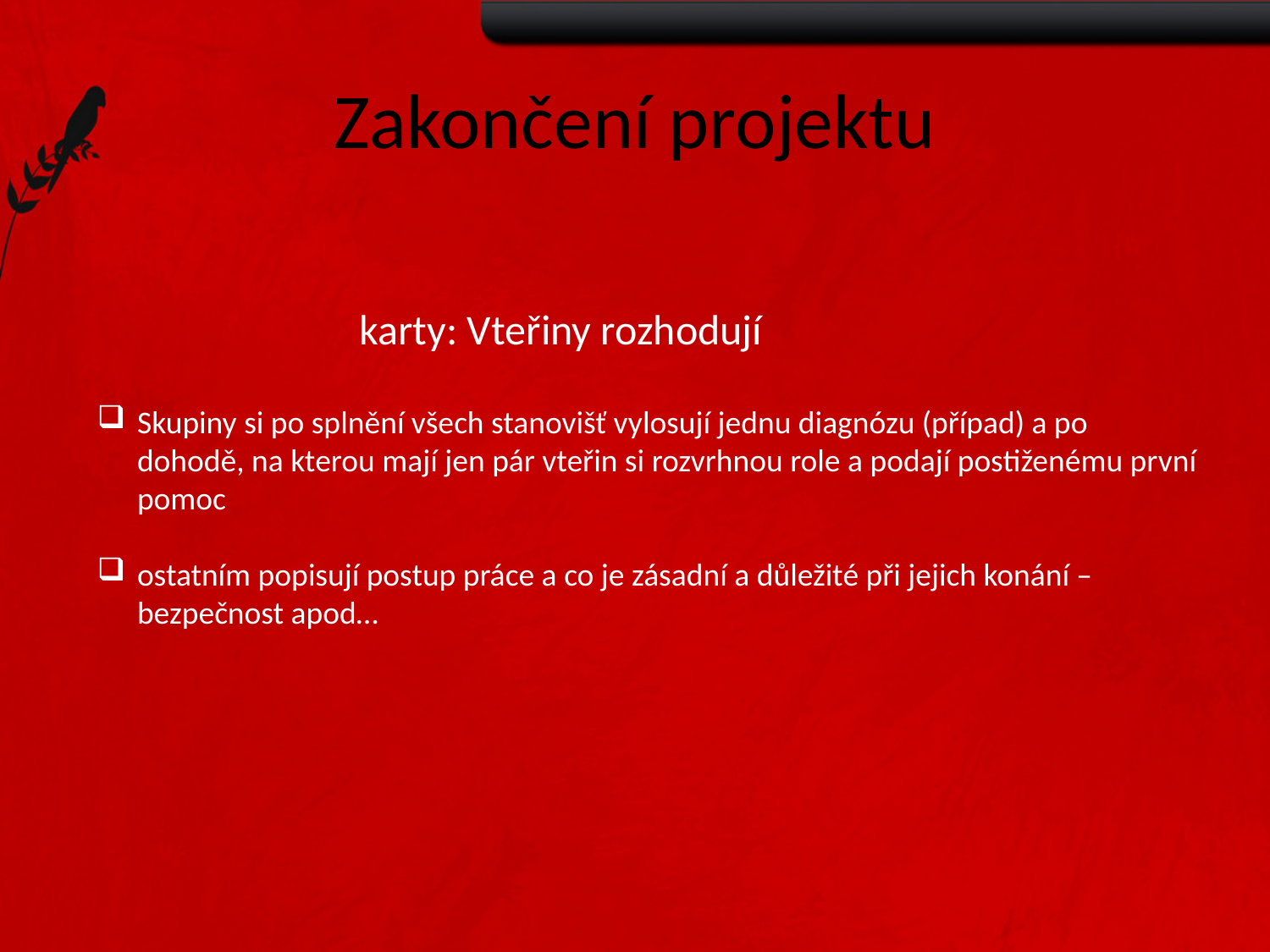

# Zakončení projektu
karty: Vteřiny rozhodují
Skupiny si po splnění všech stanovišť vylosují jednu diagnózu (případ) a po dohodě, na kterou mají jen pár vteřin si rozvrhnou role a podají postiženému první pomoc

ostatním popisují postup práce a co je zásadní a důležité při jejich konání – bezpečnost apod…